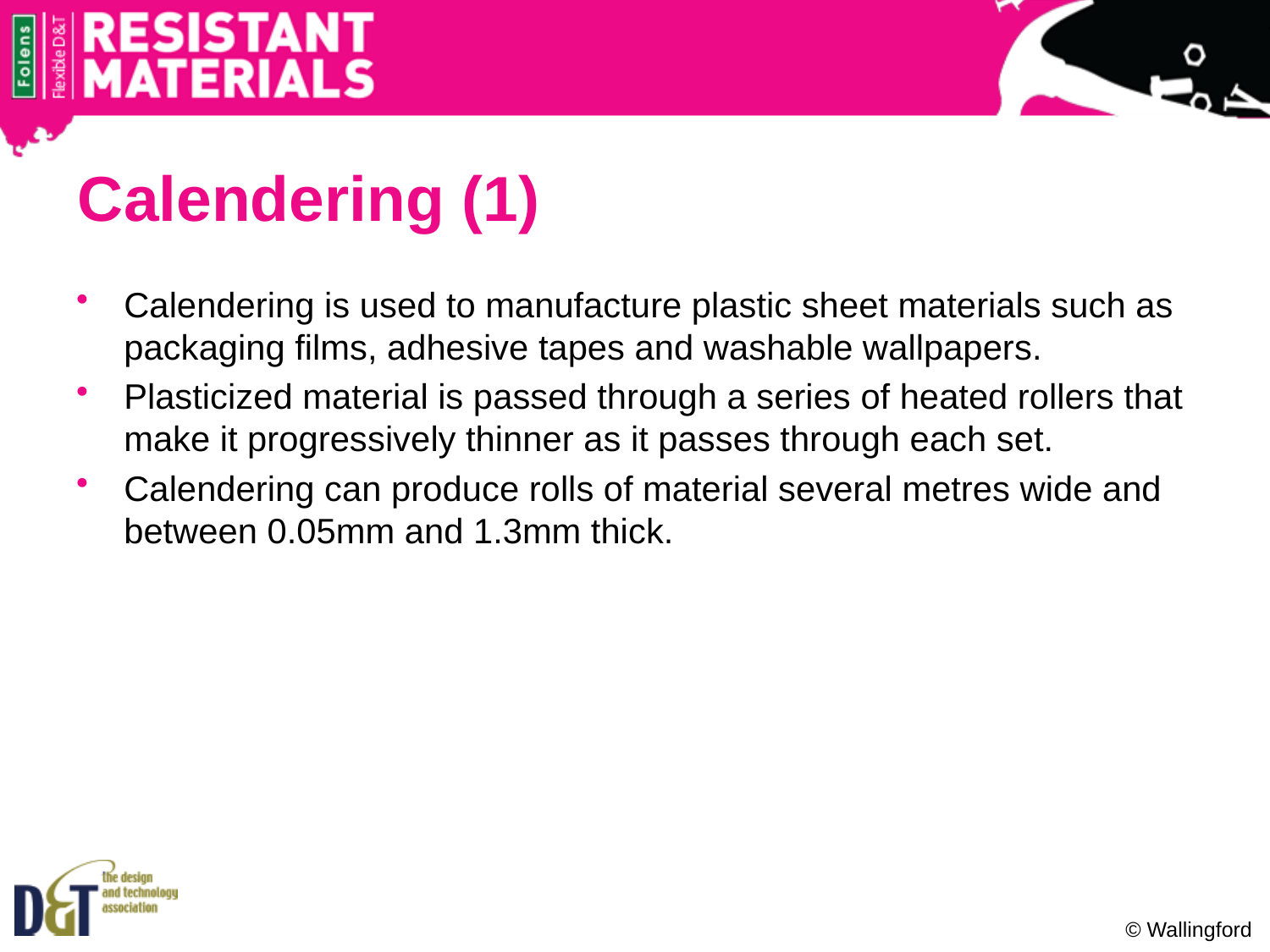

# Calendering (1)
Calendering is used to manufacture plastic sheet materials such as packaging films, adhesive tapes and washable wallpapers.
Plasticized material is passed through a series of heated rollers that make it progressively thinner as it passes through each set.
Calendering can produce rolls of material several metres wide and between 0.05mm and 1.3mm thick.

© Wallingford